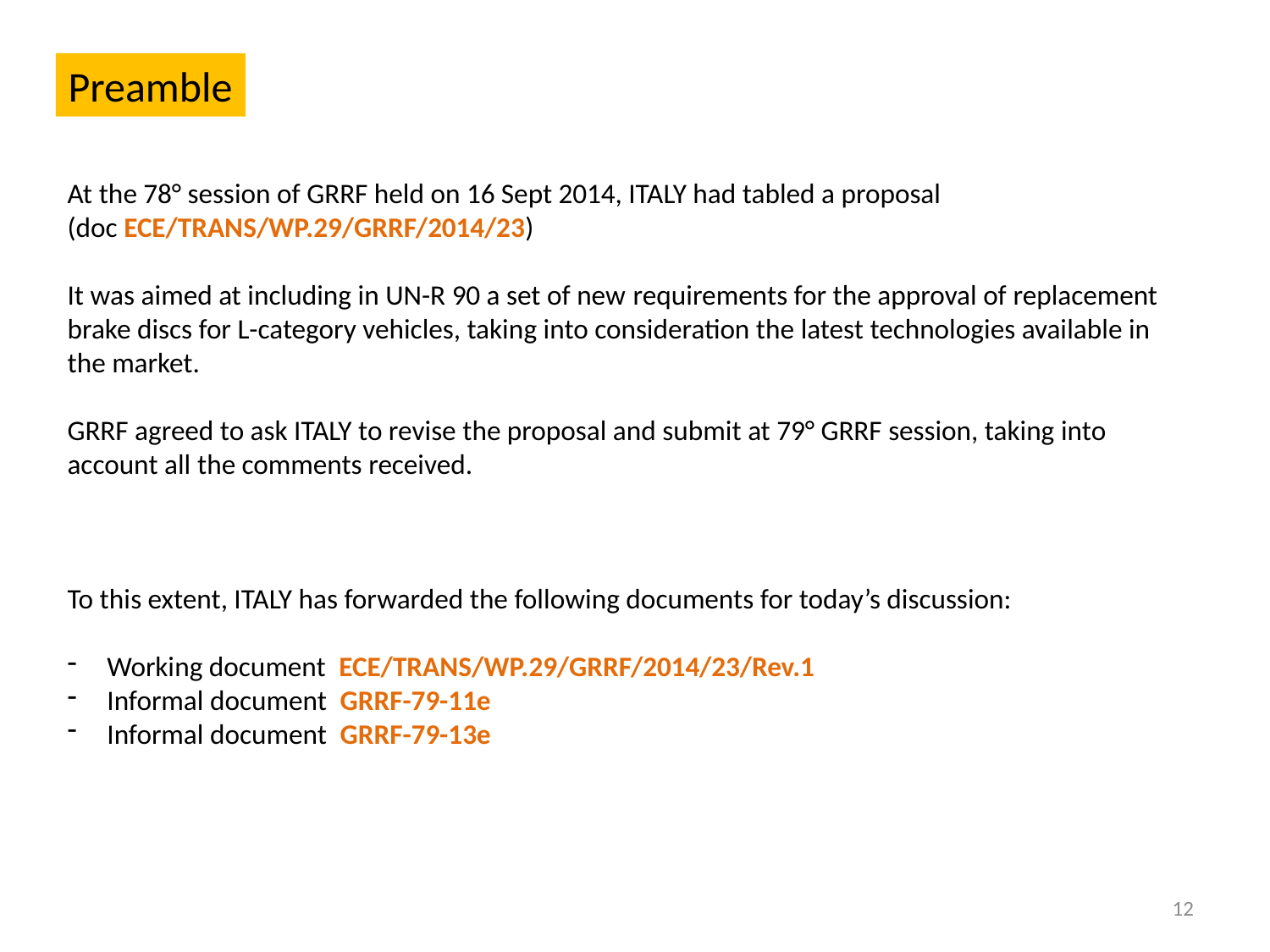

Preamble
At the 78° session of GRRF held on 16 Sept 2014, ITALY had tabled a proposal
(doc ECE/TRANS/WP.29/GRRF/2014/23)

It was aimed at including in UN-R 90 a set of new requirements for the approval of replacement brake discs for L-category vehicles, taking into consideration the latest technologies available in the market.

GRRF agreed to ask ITALY to revise the proposal and submit at 79° GRRF session, taking into account all the comments received.

To this extent, ITALY has forwarded the following documents for today’s discussion:

Working document  ECE/TRANS/WP.29/GRRF/2014/23/Rev.1
Informal document  GRRF-79-11e
Informal document  GRRF-79-13e
12